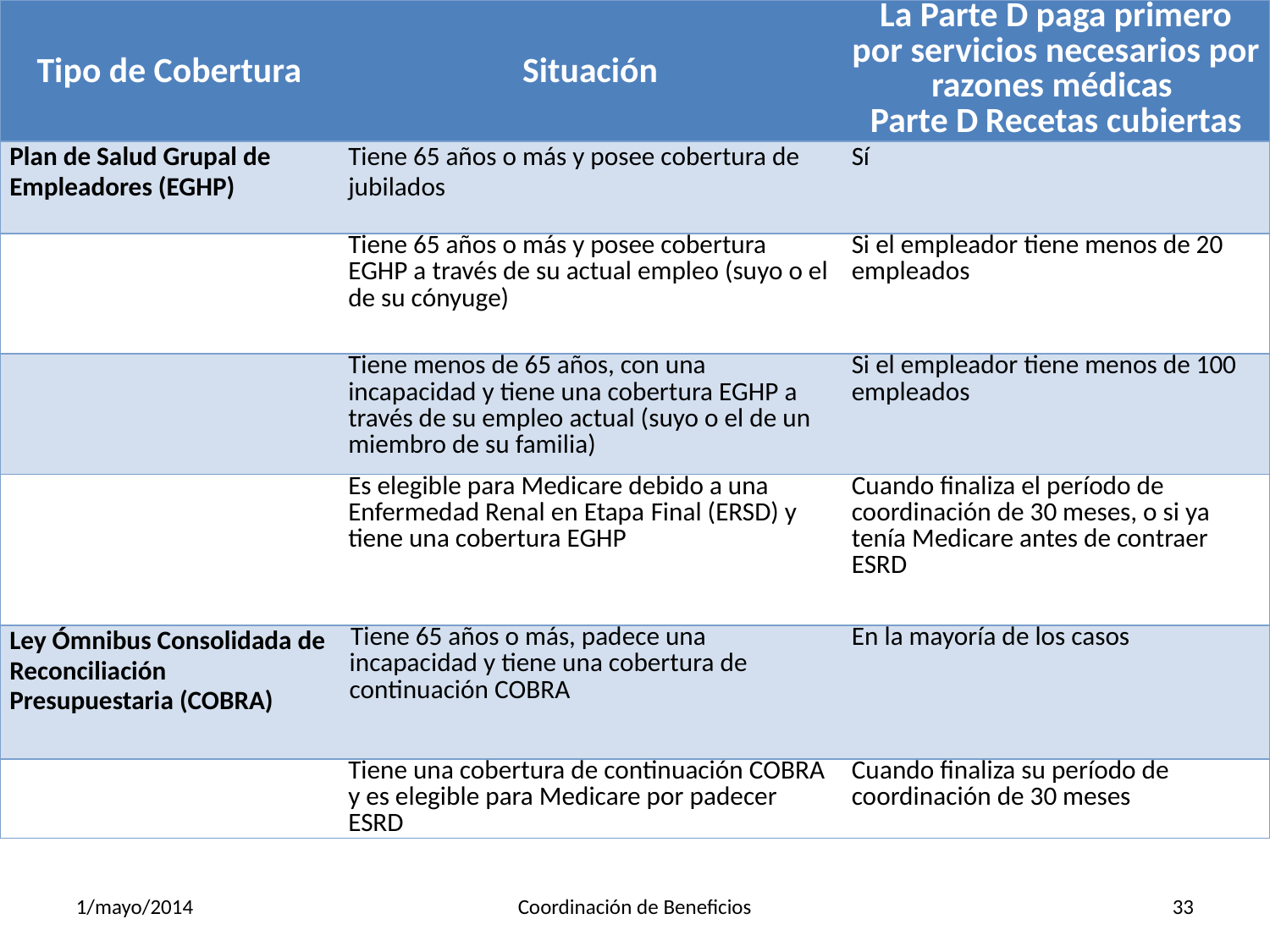

# Situations When Part D Pays First
| Tipo de Cobertura | Situación | La Parte D paga primero por servicios necesarios por razones médicas Parte D Recetas cubiertas |
| --- | --- | --- |
| Plan de Salud Grupal de Empleadores (EGHP) | Tiene 65 años o más y posee cobertura de jubilados | Sí |
|  | Tiene 65 años o más y posee cobertura EGHP a través de su actual empleo (suyo o el de su cónyuge) | Si el empleador tiene menos de 20 empleados |
|  | Tiene menos de 65 años, con una incapacidad y tiene una cobertura EGHP a través de su empleo actual (suyo o el de un miembro de su familia) | Si el empleador tiene menos de 100 empleados |
|  | Es elegible para Medicare debido a una Enfermedad Renal en Etapa Final (ERSD) y tiene una cobertura EGHP | Cuando finaliza el período de coordinación de 30 meses, o si ya tenía Medicare antes de contraer ESRD |
| Ley Ómnibus Consolidada de Reconciliación Presupuestaria (COBRA) | Tiene 65 años o más, padece una incapacidad y tiene una cobertura de continuación COBRA | En la mayoría de los casos |
|  | Tiene una cobertura de continuación COBRA y es elegible para Medicare por padecer ESRD | Cuando finaliza su período de coordinación de 30 meses |
1/mayo/2014
Coordinación de Beneficios
33